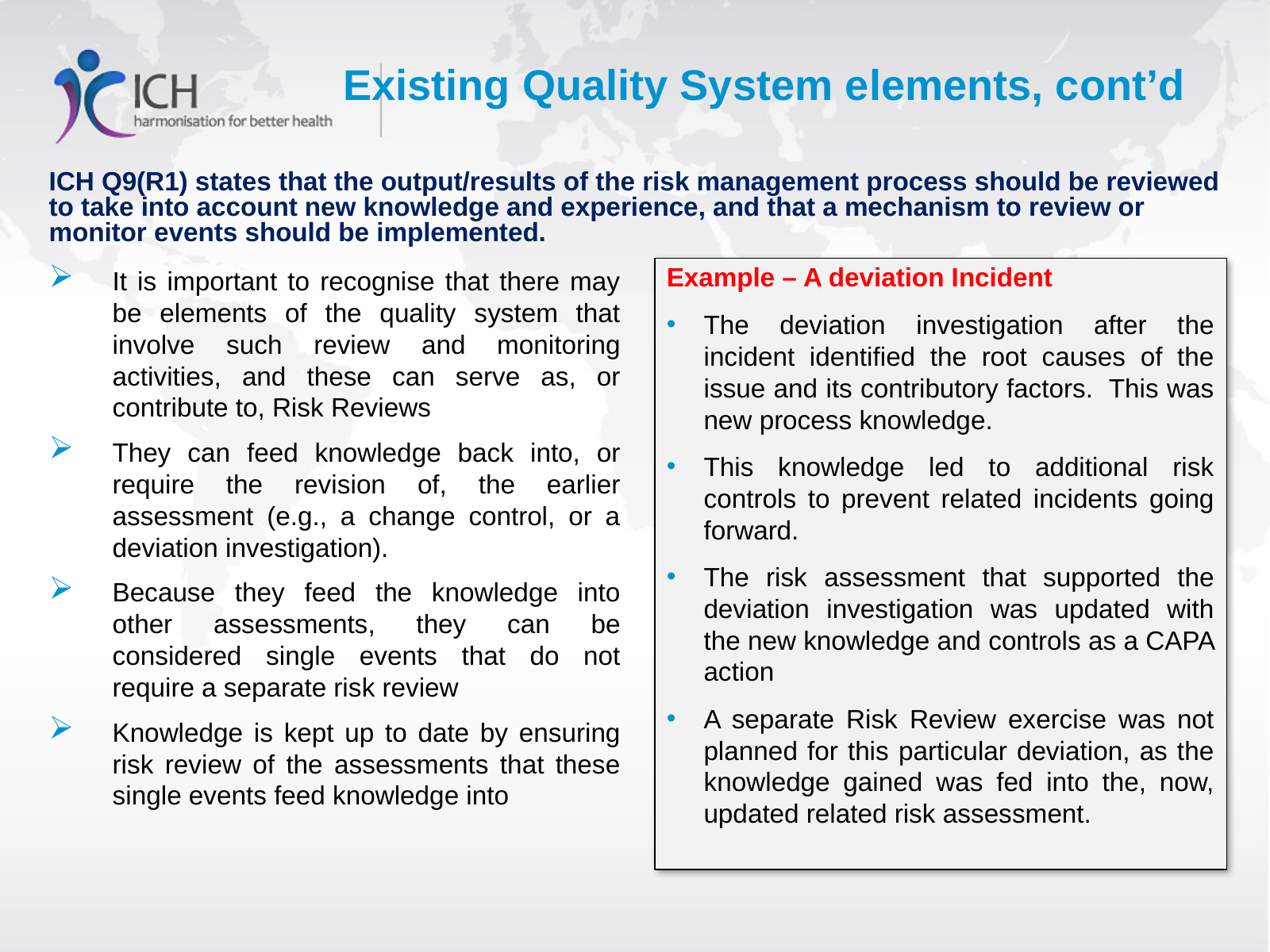

# Existing Quality System elements, cont’d
ICH Q9(R1) states that the output/results of the risk management process should be reviewed to take into account new knowledge and experience, and that a mechanism to review or monitor events should be implemented.
Example – A deviation Incident
The deviation investigation after the incident identified the root causes of the issue and its contributory factors.  This was new process knowledge.
This knowledge led to additional risk controls to prevent related incidents going forward.
The risk assessment that supported the deviation investigation was updated with the new knowledge and controls as a CAPA action
A separate Risk Review exercise was not planned for this particular deviation, as the knowledge gained was fed into the, now, updated related risk assessment.
It is important to recognise that there may be elements of the quality system that involve such review and monitoring activities, and these can serve as, or contribute to, Risk Reviews
They can feed knowledge back into, or require the revision of, the earlier assessment (e.g., a change control, or a deviation investigation).
Because they feed the knowledge into other assessments, they can be considered single events that do not require a separate risk review
Knowledge is kept up to date by ensuring risk review of the assessments that these single events feed knowledge into